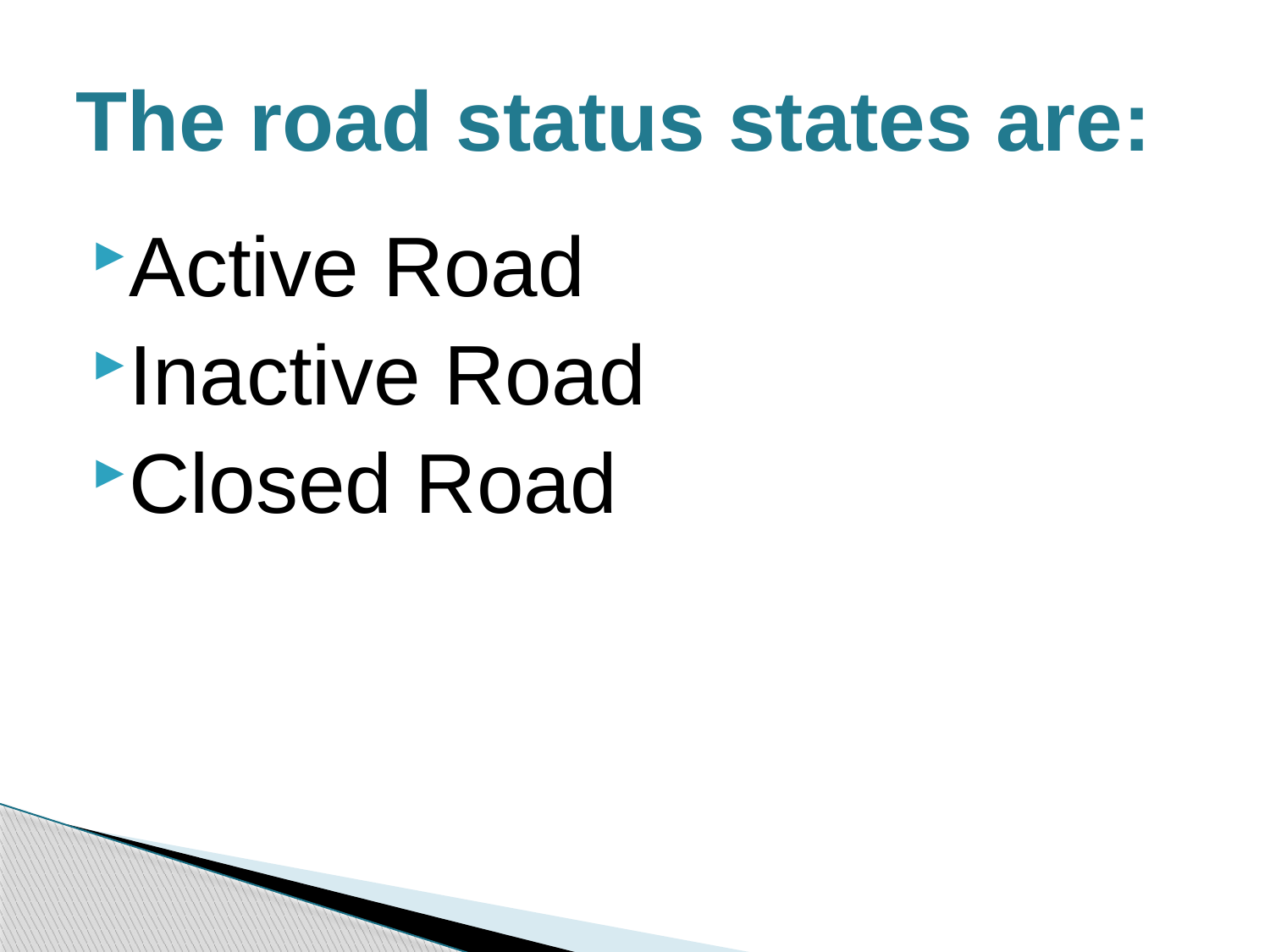

# The road status states are:
Active Road
Inactive Road
Closed Road